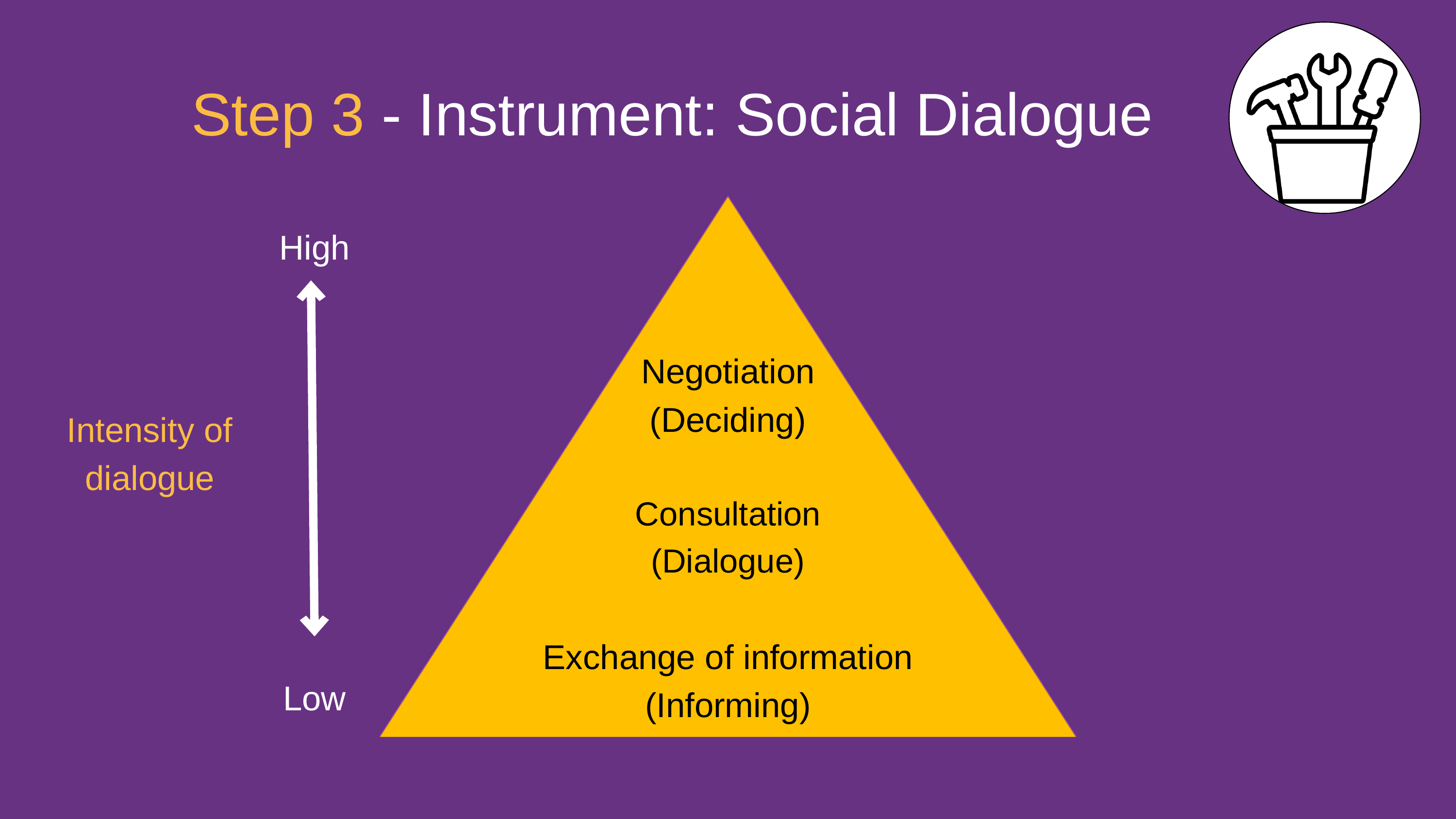

Step 3 - Instrument: Social Dialogue

High

Negotiation
(Deciding)
Intensity of dialogue
Consultation
(Dialogue)
Exchange of information
(Informing)
Low